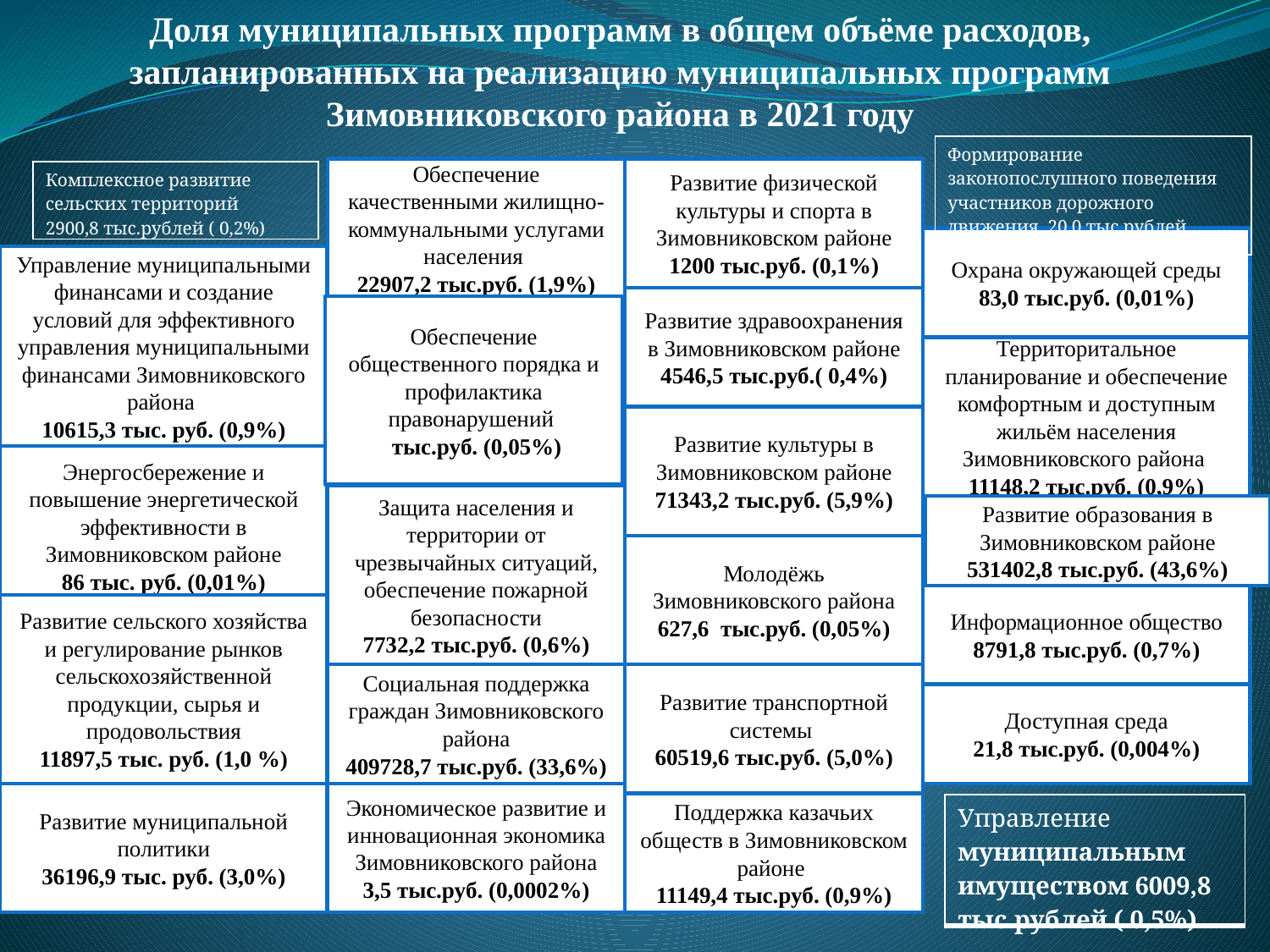

Доля муниципальных программ в общем объёме расходов, запланированных на реализацию муниципальных программ Зимовниковского района в 2021 году
| Формирование законопослушного поведения участников дорожного движения 20,0 тыс.рублей ( 0,001% |
| --- |
Обеспечение качественными жилищно-коммунальными услугами населения
22907,2 тыс.руб. (1,9%)
Развитие физической культуры и спорта в Зимовниковском районе
1200 тыс.руб. (0,1%)
|  |
| --- |
| Комплексное развитие сельских территорий 2900,8 тыс.рублей ( 0,2%) |
| --- |
Охрана окружающей среды
83,0 тыс.руб. (0,01%)
Управление муниципальными финансами и создание условий для эффективного управления муниципальными финансами Зимовниковского района
10615,3 тыс. руб. (0,9%)
Развитие здравоохранения в Зимовниковском районе
4546,5 тыс.руб.( 0,4%)
Обеспечение общественного порядка и профилактика правонарушений
 тыс.руб. (0,05%)
Территоритальное планирование и обеспечение комфортным и доступным жильём населения Зимовниковского района
11148,2 тыс.руб. (0,9%)
Развитие культуры в Зимовниковском районе
71343,2 тыс.руб. (5,9%)
Энергосбережение и повышение энергетической эффективности в Зимовниковском районе
86 тыс. руб. (0,01%)
Защита населения и территории от чрезвычайных ситуаций, обеспечение пожарной безопасности
7732,2 тыс.руб. (0,6%)
Развитие образования в Зимовниковском районе
531402,8 тыс.руб. (43,6%)
Молодёжь Зимовниковского района
627,6  тыс.руб. (0,05%)
Информационное общество
8791,8 тыс.руб. (0,7%)
Развитие сельского хозяйства и регулирование рынков сельскохозяйственной продукции, сырья и продовольствия
11897,5 тыс. руб. (1,0 %)
Социальная поддержка граждан Зимовниковского района
409728,7 тыс.руб. (33,6%)
Развитие транспортной системы
60519,6 тыс.руб. (5,0%)
Доступная среда
21,8 тыс.руб. (0,004%)
Развитие муниципальной политики
36196,9 тыс. руб. (3,0%)
Экономическое развитие и инновационная экономика Зимовниковского района
3,5 тыс.руб. (0,0002%)
Поддержка казачьих обществ в Зимовниковском районе
11149,4 тыс.руб. (0,9%)
| Управление муниципальным имуществом 6009,8 тыс.рублей ( 0,5%) |
| --- |